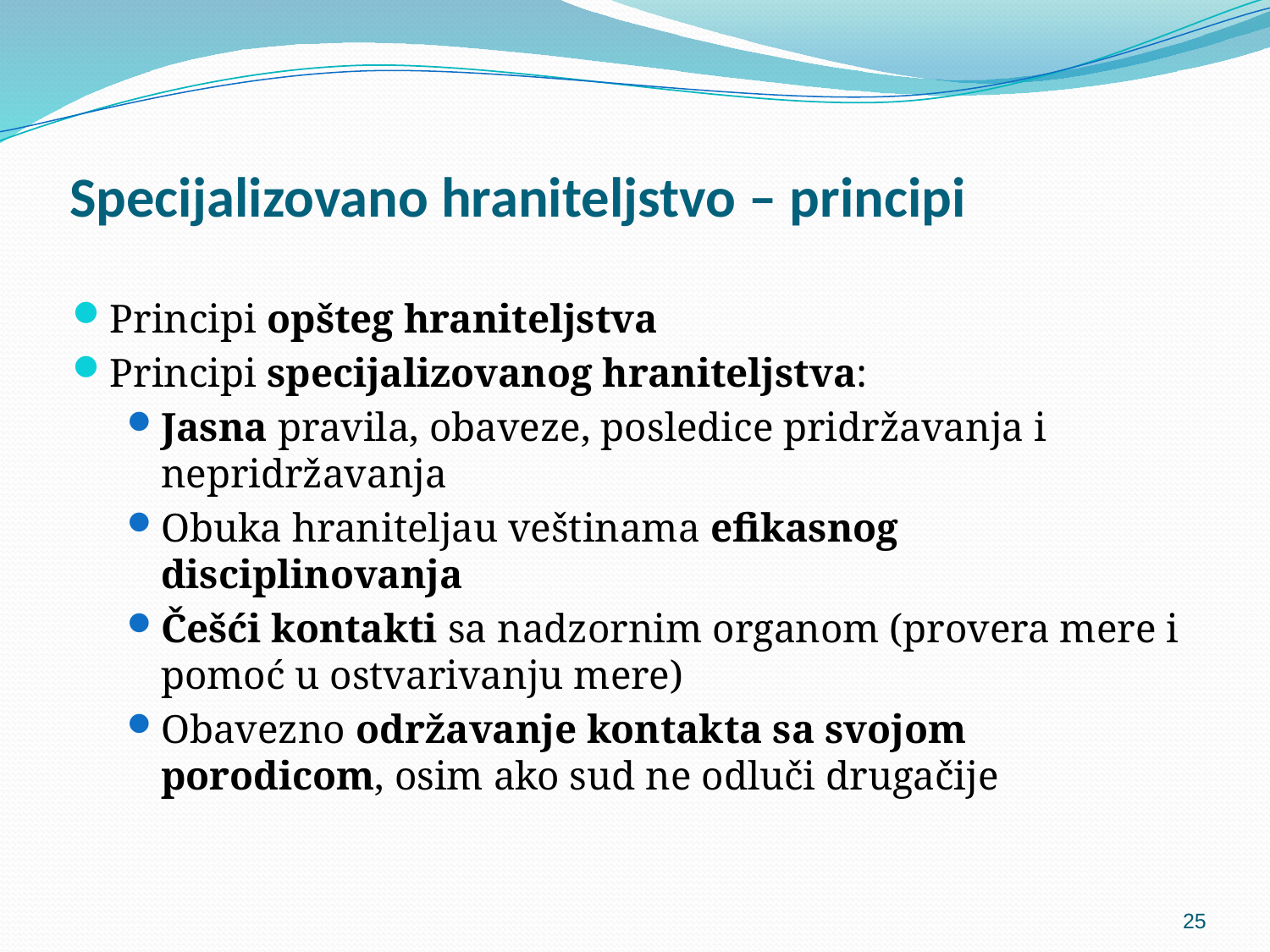

# Specijalizovano hraniteljstvo – principi
Principi opšteg hraniteljstva
Principi specijalizovanog hraniteljstva:
Jasna pravila, obaveze, posledice pridržavanja i nepridržavanja
Obuka hraniteljau veštinama efikasnog disciplinovanja
Češći kontakti sa nadzornim organom (provera mere i pomoć u ostvarivanju mere)
Obavezno održavanje kontakta sa svojom porodicom, osim ako sud ne odluči drugačije
25